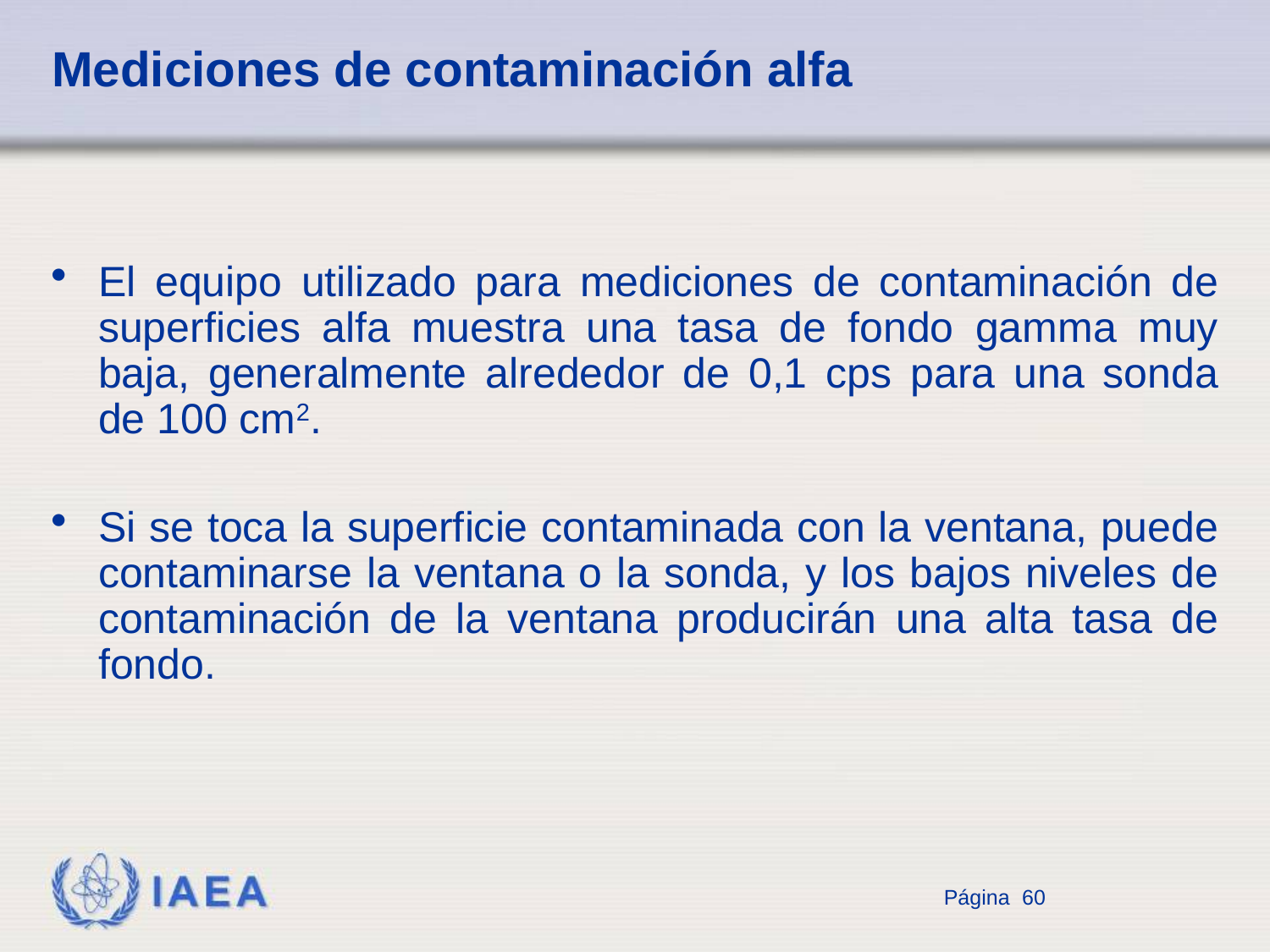

# Mediciones de contaminación alfa
El equipo utilizado para mediciones de contaminación de superficies alfa muestra una tasa de fondo gamma muy baja, generalmente alrededor de 0,1 cps para una sonda de 100 cm2.

Si se toca la superficie contaminada con la ventana, puede contaminarse la ventana o la sonda, y los bajos niveles de contaminación de la ventana producirán una alta tasa de fondo.